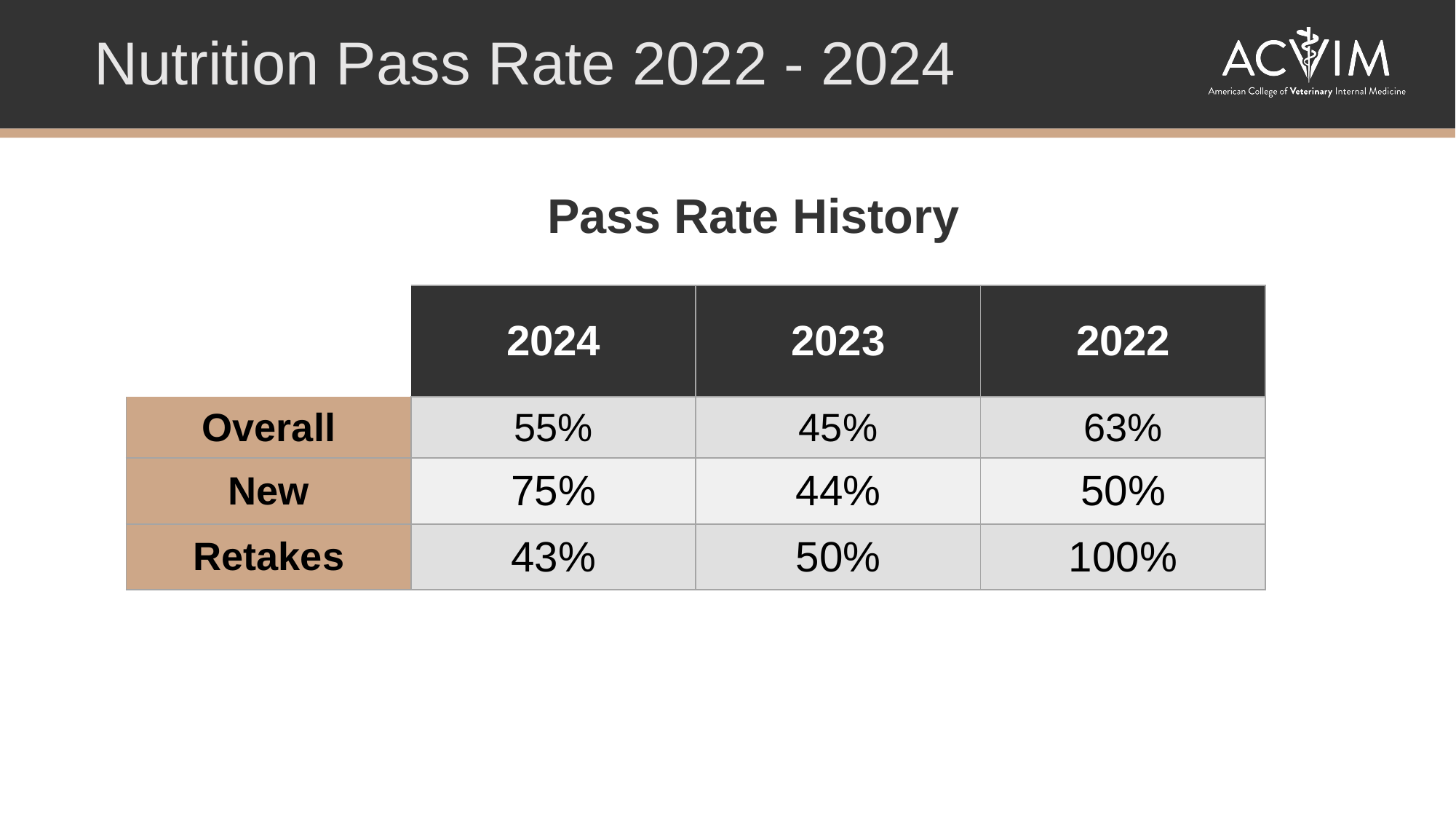

Nutrition Pass Rate 2022 - 2024
Pass Rate History
|  | 2024 | 2023 | 2022 |
| --- | --- | --- | --- |
| Overall | 55% | 45% | 63% |
| New | 75% | 44% | 50% |
| Retakes | 43% | 50% | 100% |